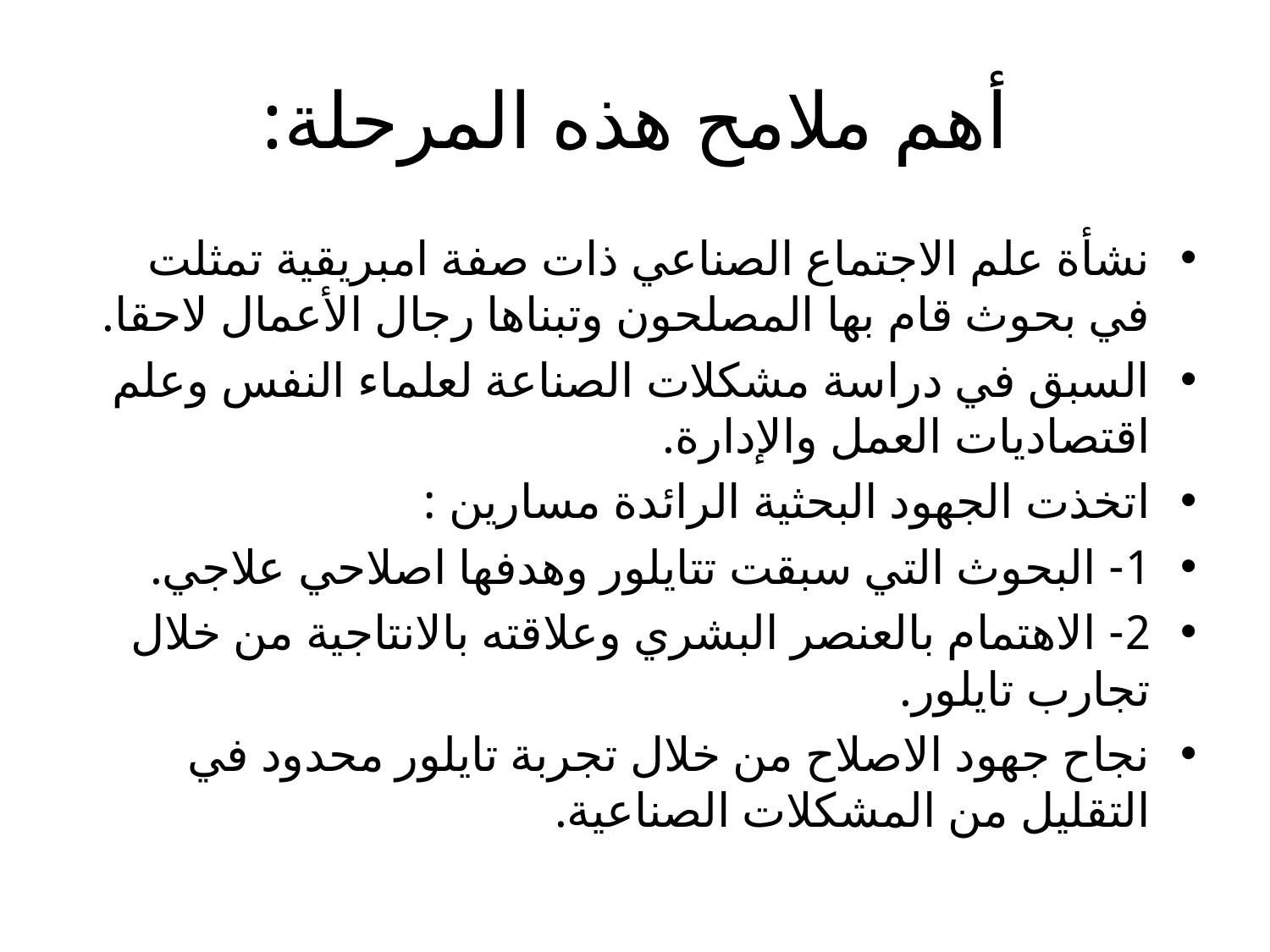

# أهم ملامح هذه المرحلة:
نشأة علم الاجتماع الصناعي ذات صفة امبريقية تمثلت في بحوث قام بها المصلحون وتبناها رجال الأعمال لاحقا.
السبق في دراسة مشكلات الصناعة لعلماء النفس وعلم اقتصاديات العمل والإدارة.
اتخذت الجهود البحثية الرائدة مسارين :
1- البحوث التي سبقت تتايلور وهدفها اصلاحي علاجي.
2- الاهتمام بالعنصر البشري وعلاقته بالانتاجية من خلال تجارب تايلور.
نجاح جهود الاصلاح من خلال تجربة تايلور محدود في التقليل من المشكلات الصناعية.